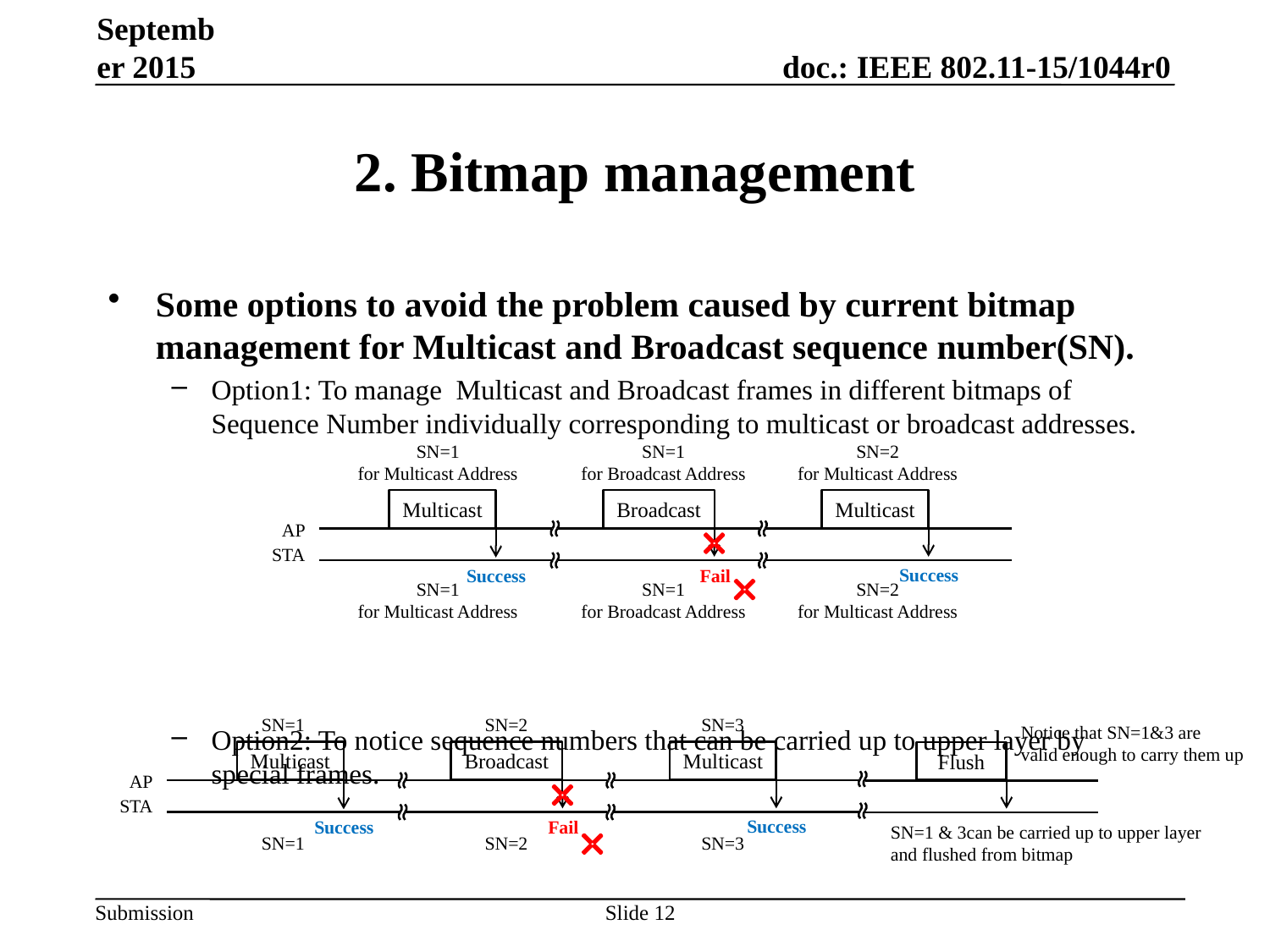

September 2015
# 2. Bitmap management
Some options to avoid the problem caused by current bitmap management for Multicast and Broadcast sequence number(SN).
Option1: To manage  Multicast and Broadcast frames in different bitmaps of  Sequence Number individually corresponding to multicast or broadcast addresses.

Option2: To notice sequence numbers that can be carried up to upper layer by special frames.
SN=1
for Multicast Address
SN=1
for Broadcast Address
SN=2
for Multicast Address
Multicast
Broadcast
Multicast
AP

STA

Success
Success
Fail
SN=1
for Multicast Address
SN=1
for Broadcast Address
SN=2
for Multicast Address

SN=1
SN=2
SN=3
Notice that SN=1&3 are
valid enough to carry them up
Multicast
Broadcast
Multicast
Flush
AP

STA

Success
Success
Fail
SN=1 & 3can be carried up to upper layer
and flushed from bitmap
SN=1
SN=2
SN=3

Slide 12
Yusuke Tanaka, Sony Corporation